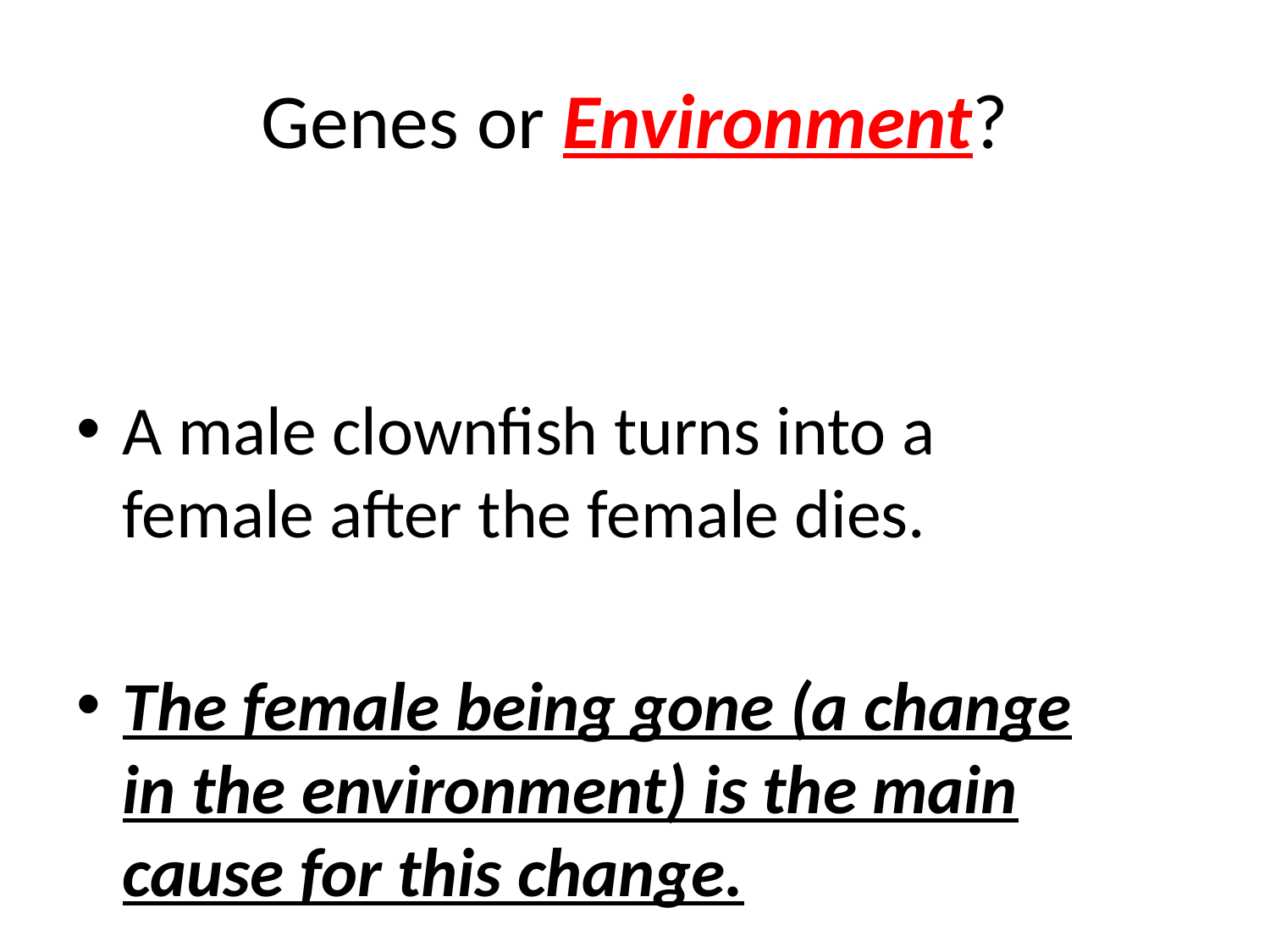

# Genes or Environment?

A male clownfish turns into a female after the female dies.

The female being gone (a change in the environment) is the main cause for this change.